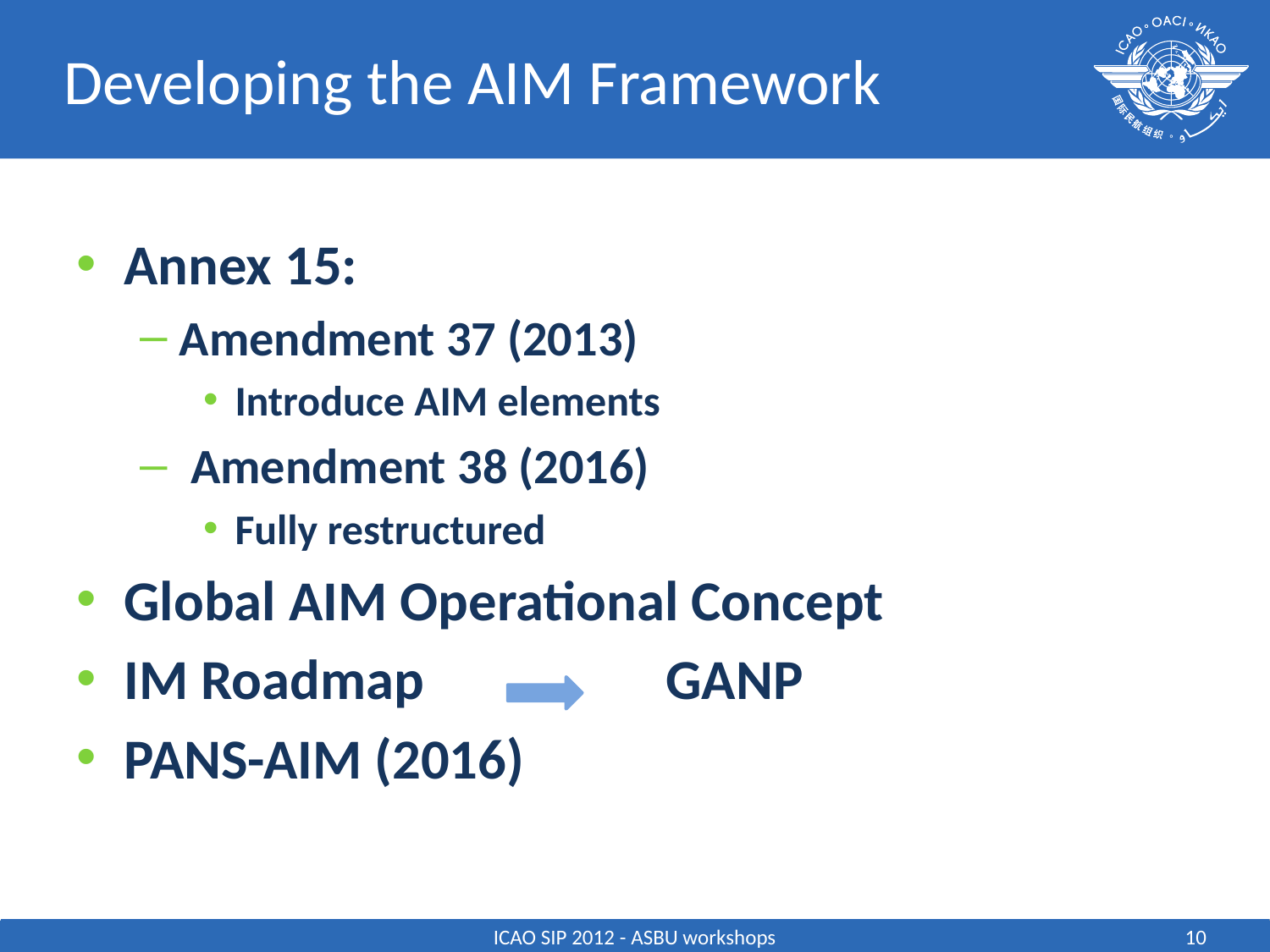

# Developing the AIM Framework
Annex 15:
Amendment 37 (2013)
Introduce AIM elements
 Amendment 38 (2016)
Fully restructured
Global AIM Operational Concept
IM Roadmap                   GANP
PANS-AIM (2016)

ICAO SIP 2012 - ASBU workshops
10